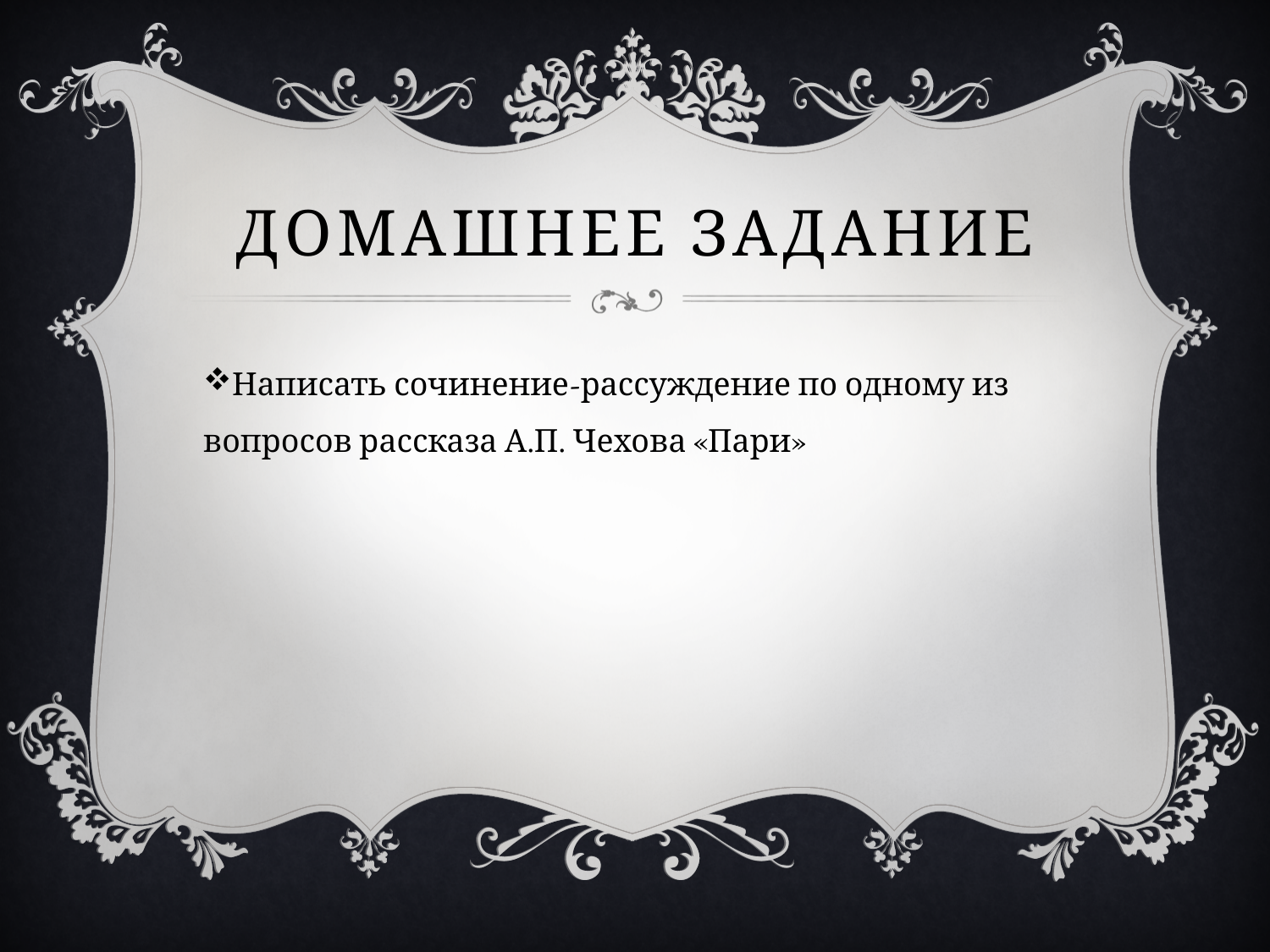

# Домашнее задание
Написать сочинение-рассуждение по одному из вопросов рассказа А.П. Чехова «Пари»